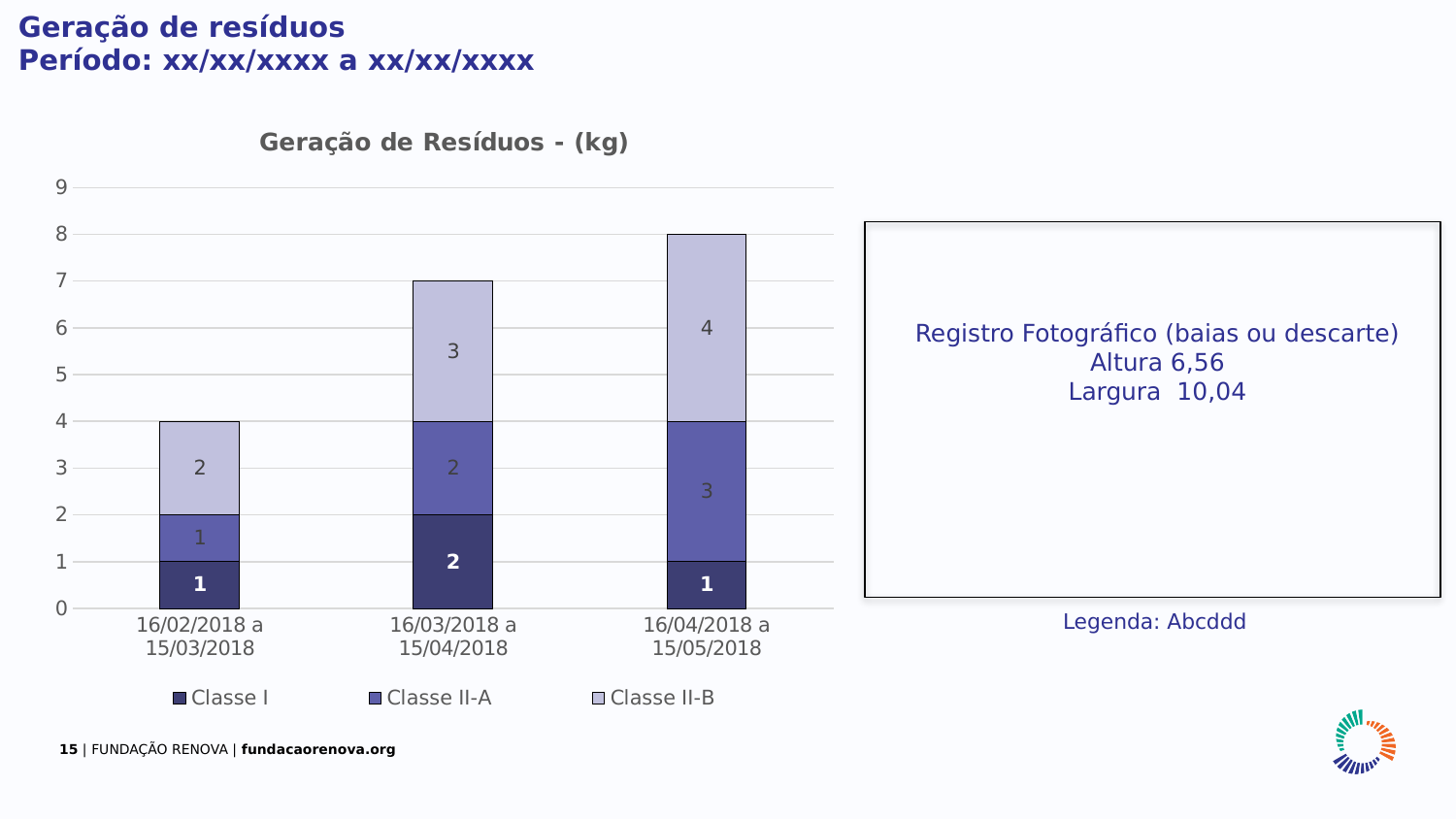

Geração de resíduos
Período: xx/xx/xxxx a xx/xx/xxxx

### Chart: Geração de Resíduos - (kg)

| Category | Classe I | Classe II-A | Classe II-B |
|---|---|---|---|
| 16/02/2018 a 15/03/2018 | 1.0 | 1.0 | 2.0 |
| 16/03/2018 a 15/04/2018 | 2.0 | 2.0 | 3.0 |
| 16/04/2018 a 15/05/2018 | 1.0 | 3.0 | 4.0 |
Registro Fotográfico (baias ou descarte)
Altura 6,56
Largura  10,04

Legenda: Abcddd